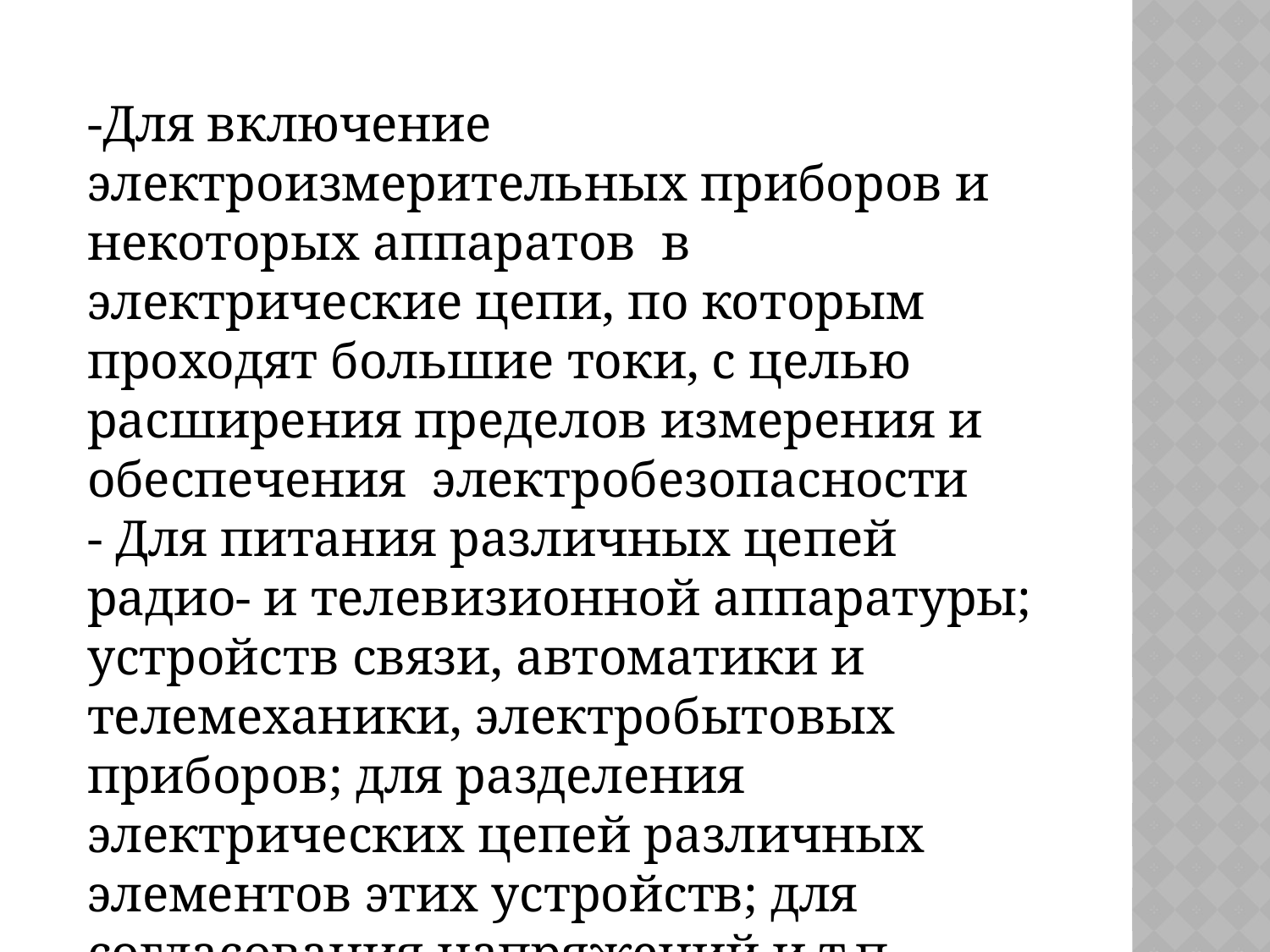

-Для включение электроизмерительных приборов и некоторых аппаратов  в электрические цепи, по которым проходят большие токи, с целью расширения пределов измерения и обеспечения  электробезопасности
- Для питания различных цепей радио- и телевизионной аппаратуры; устройств связи, автоматики и телемеханики, электробытовых приборов; для разделения электрических цепей различных элементов этих устройств; для согласования напряжений и т.п.